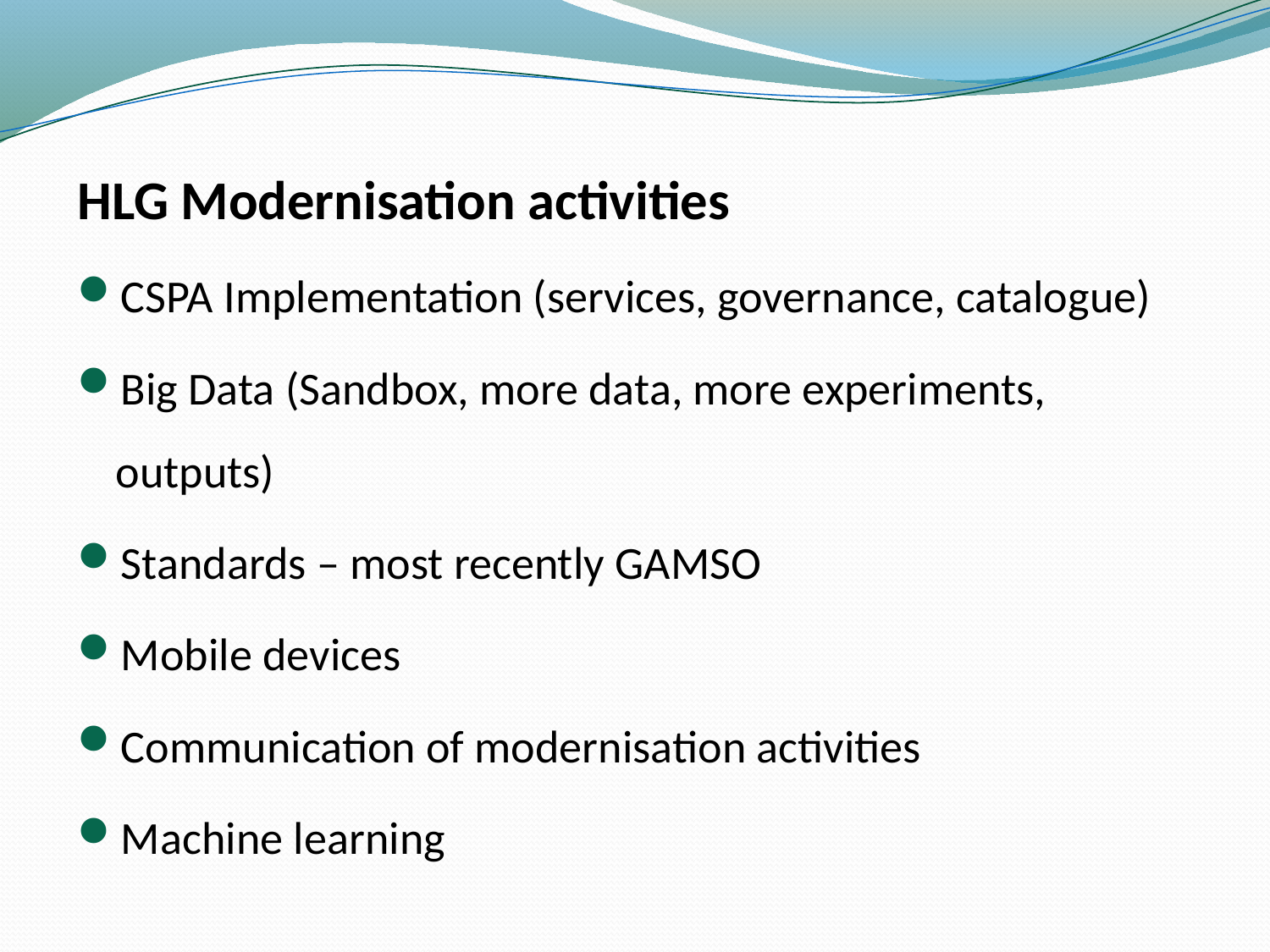

#
HLG Modernisation activities
CSPA Implementation (services, governance, catalogue)
Big Data (Sandbox, more data, more experiments, outputs)
Standards – most recently GAMSO
Mobile devices
Communication of modernisation activities
Machine learning